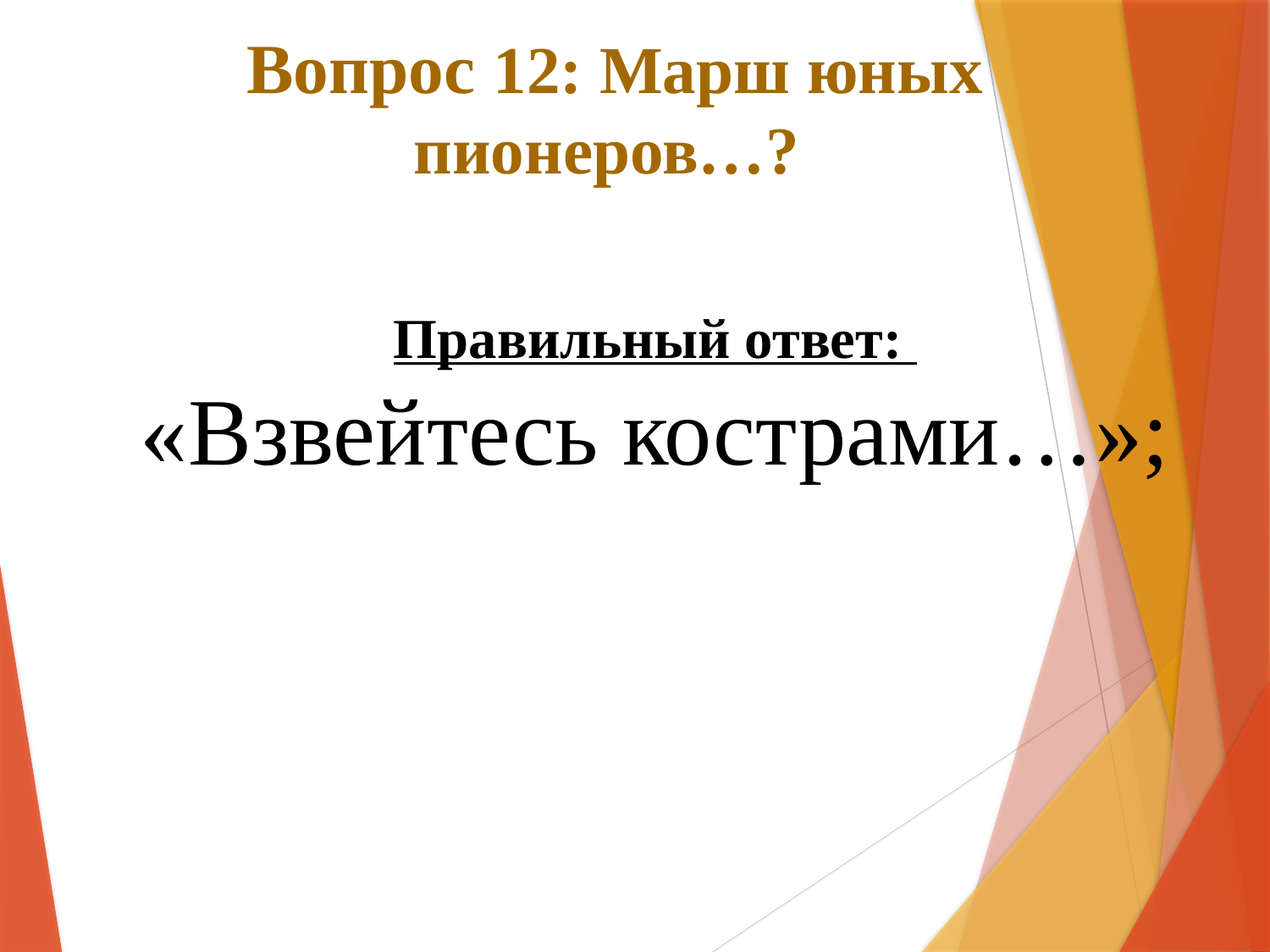

# Вопрос 12: Марш юных пионеров…?
Правильный ответ:
«Взвейтесь кострами…»;